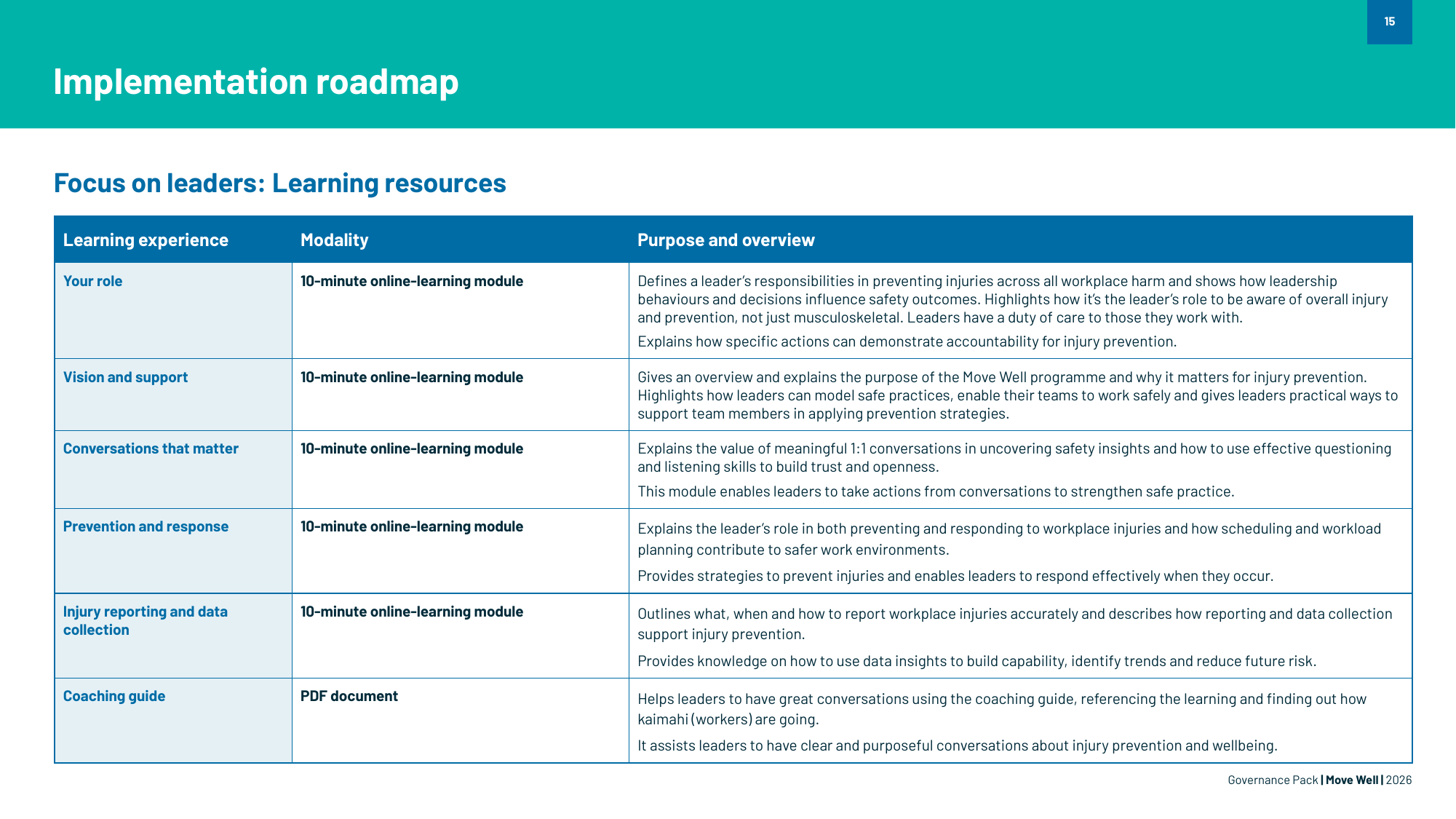

15
Implementation roadmap
Focus on leaders: Learning resources
| Learning experience | Modality | Purpose and overview |
| --- | --- | --- |
| Your role | 10-minute online-learning module | Defines a leader’s responsibilities in preventing injuries across all workplace harm and shows how leadership behaviours and decisions influence safety outcomes. Highlights how it’s the leader’s role to be aware of overall injury and prevention, not just musculoskeletal. Leaders have a duty of care to those they work with. Explains how specific actions can demonstrate accountability for injury prevention. |
| Vision and support | 10-minute online-learning module | Gives an overview and explains the purpose of the Move Well programme and why it matters for injury prevention. Highlights how leaders can model safe practices, enable their teams to work safely and gives leaders practical ways to support team members in applying prevention strategies. |
| Conversations that matter | 10-minute online-learning module | Explains the value of meaningful 1:1 conversations in uncovering safety insights and how to use effective questioning and listening skills to build trust and openness. This module enables leaders to take actions from conversations to strengthen safe practice. |
| Prevention and response | 10-minute online-learning module | Explains the leader’s role in both preventing and responding to workplace injuries and how scheduling and workload planning contribute to safer work environments. Provides strategies to prevent injuries and enables leaders to respond effectively when they occur. |
| Injury reporting and data collection | 10-minute online-learning module | Outlines what, when and how to report workplace injuries accurately and describes how reporting and data collection support injury prevention. Provides knowledge on how to use data insights to build capability, identify trends and reduce future risk. |
| Coaching guide | PDF document | Helps leaders to have great conversations using the coaching guide, referencing the learning and finding out how kaimahi (workers) are going. It assists leaders to have clear and purposeful conversations about injury prevention and wellbeing. |